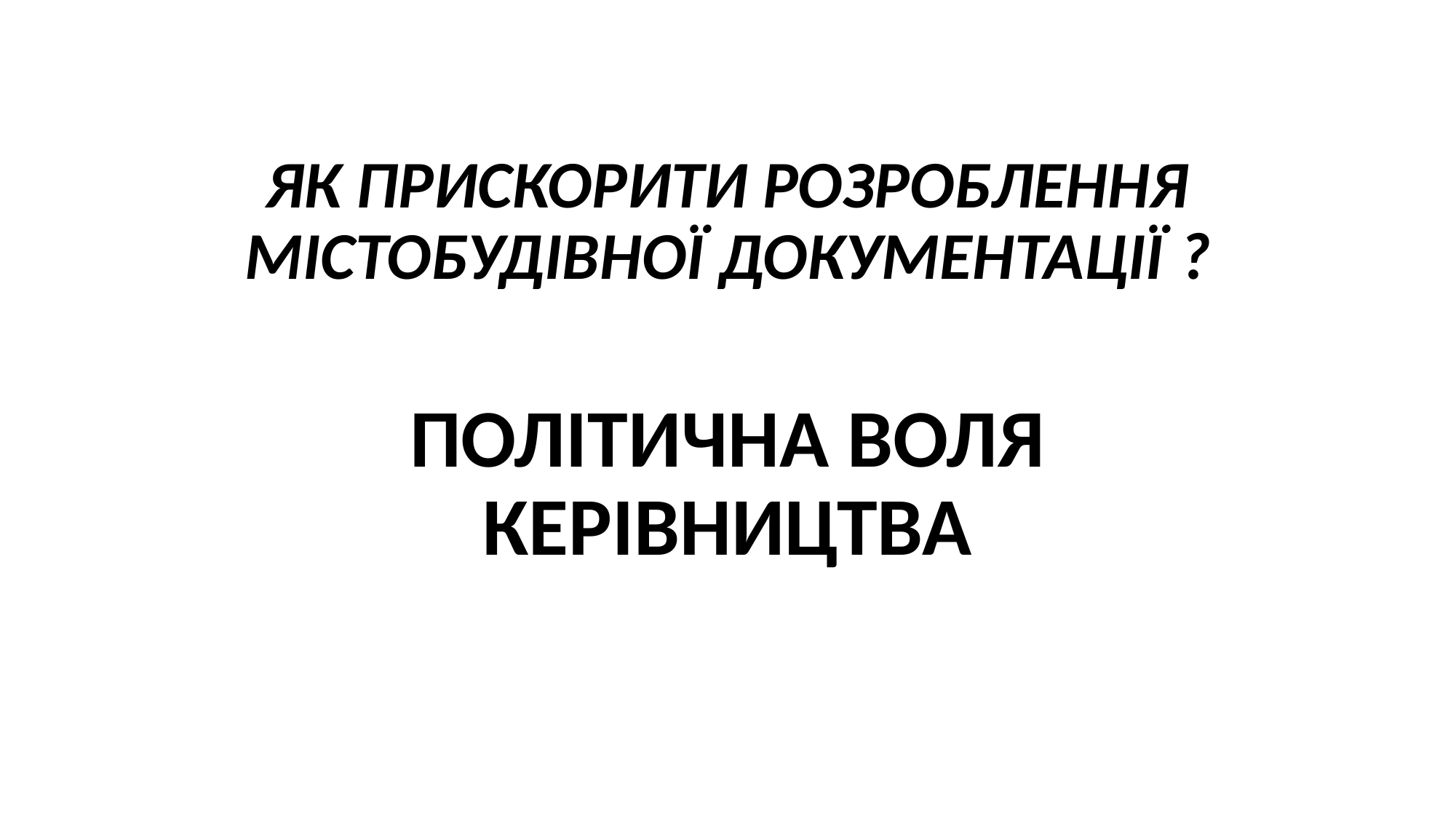

ЯК ПРИСКОРИТИ РОЗРОБЛЕННЯ МІСТОБУДІВНОЇ ДОКУМЕНТАЦІЇ ?

ПОЛІТИЧНА ВОЛЯ КЕРІВНИЦТВА